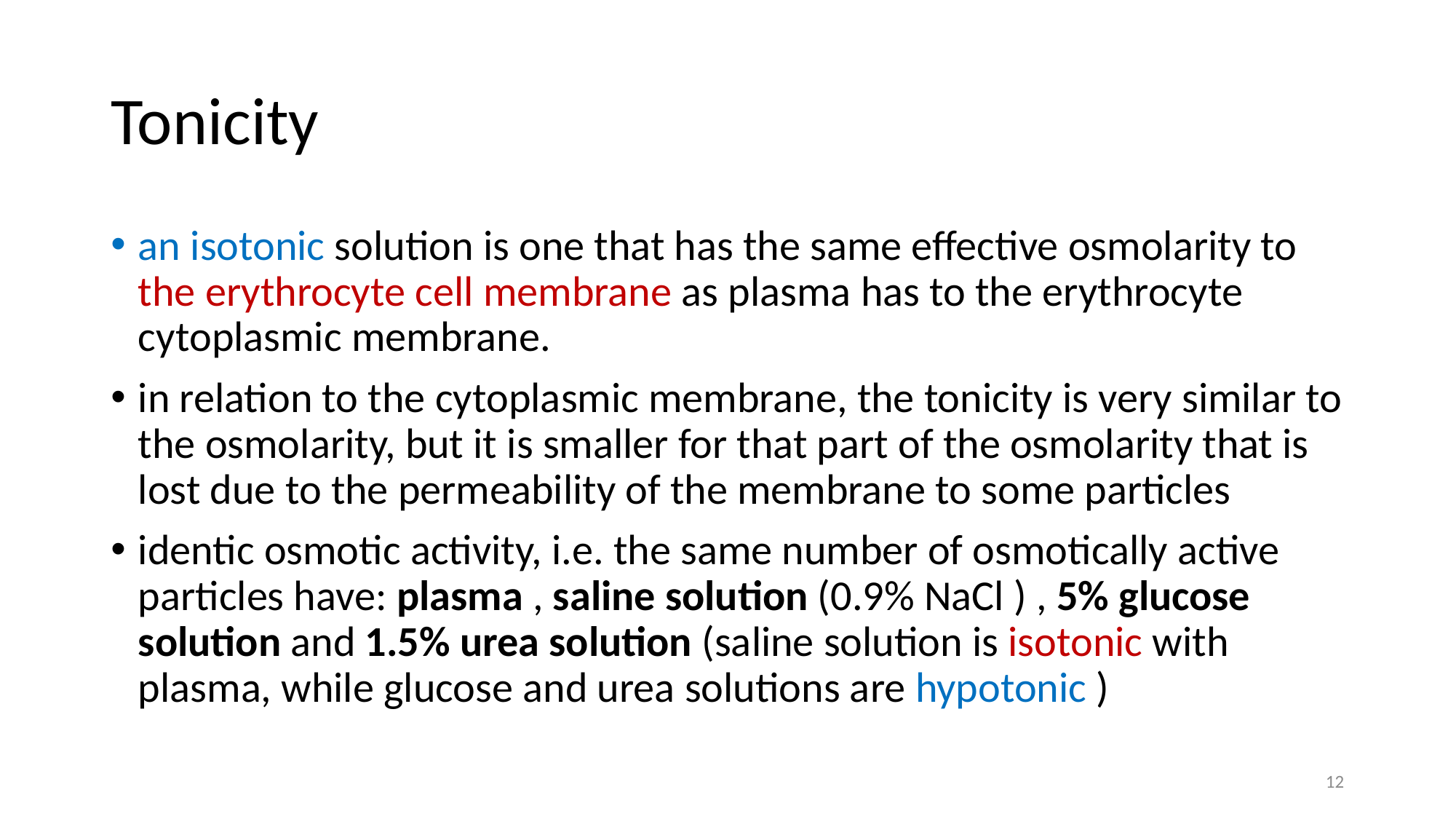

# Tonicity
an isotonic solution is one that has the same effective osmolarity to the erythrocyte cell membrane as plasma has to the erythrocyte cytoplasmic membrane.
in relation to the cytoplasmic membrane, the tonicity is very similar to the osmolarity, but it is smaller for that part of the osmolarity that is lost due to the permeability of the membrane to some particles
identic osmotic activity, i.e. the same number of osmotically active particles have: plasma , saline solution (0.9% NaCl ) , 5% glucose solution and 1.5% urea solution (saline solution is isotonic with plasma, while glucose and urea solutions are hypotonic )
12